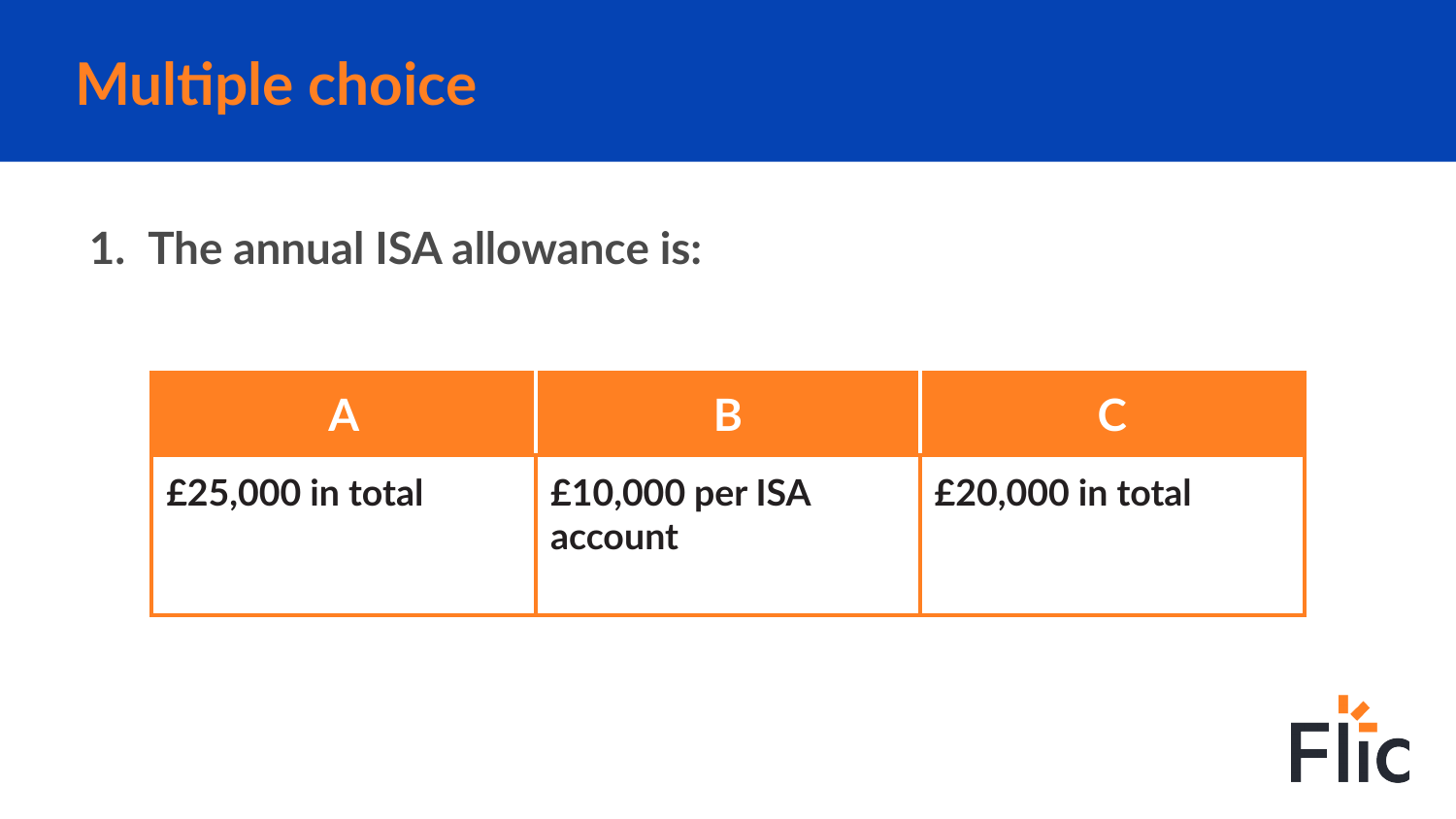

Multiple choice
The annual ISA allowance is:
| A | B | C |
| --- | --- | --- |
| £25,000 in total | £10,000 per ISA account | £20,000 in total |

Weekly food shop
Lunch out
Lunch out